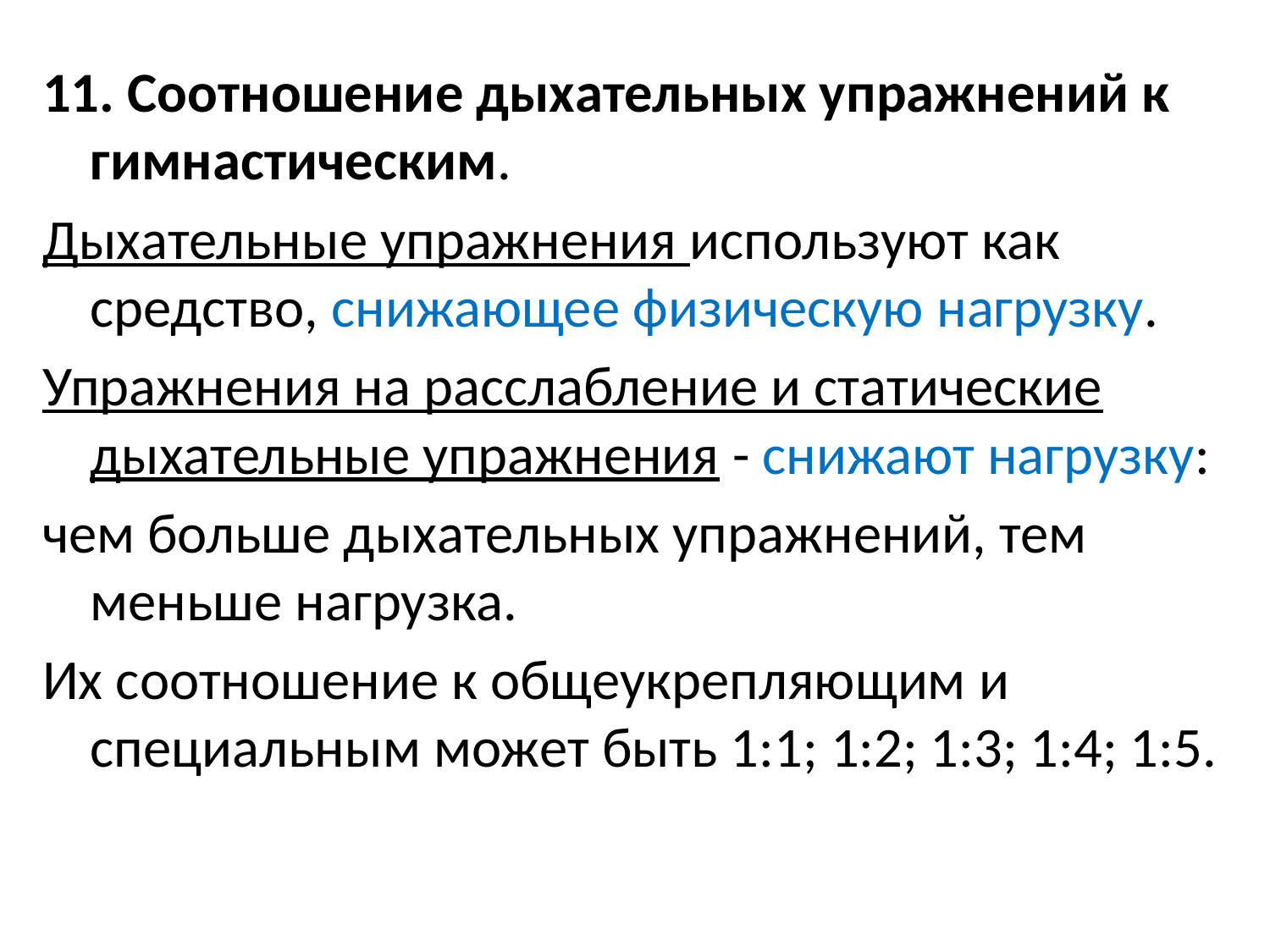

11. Соотношение дыхательных упражнений к гимнастическим.
Дыхательные упражнения используют как средство, снижающее физическую нагрузку.
Упражнения на расслабление и статические дыхательные упражнения - снижают нагрузку:
чем больше дыхательных упражнений, тем меньше нагрузка.
Их соотношение к общеукрепляющим и специальным может быть 1:1; 1:2; 1:3; 1:4; 1:5.